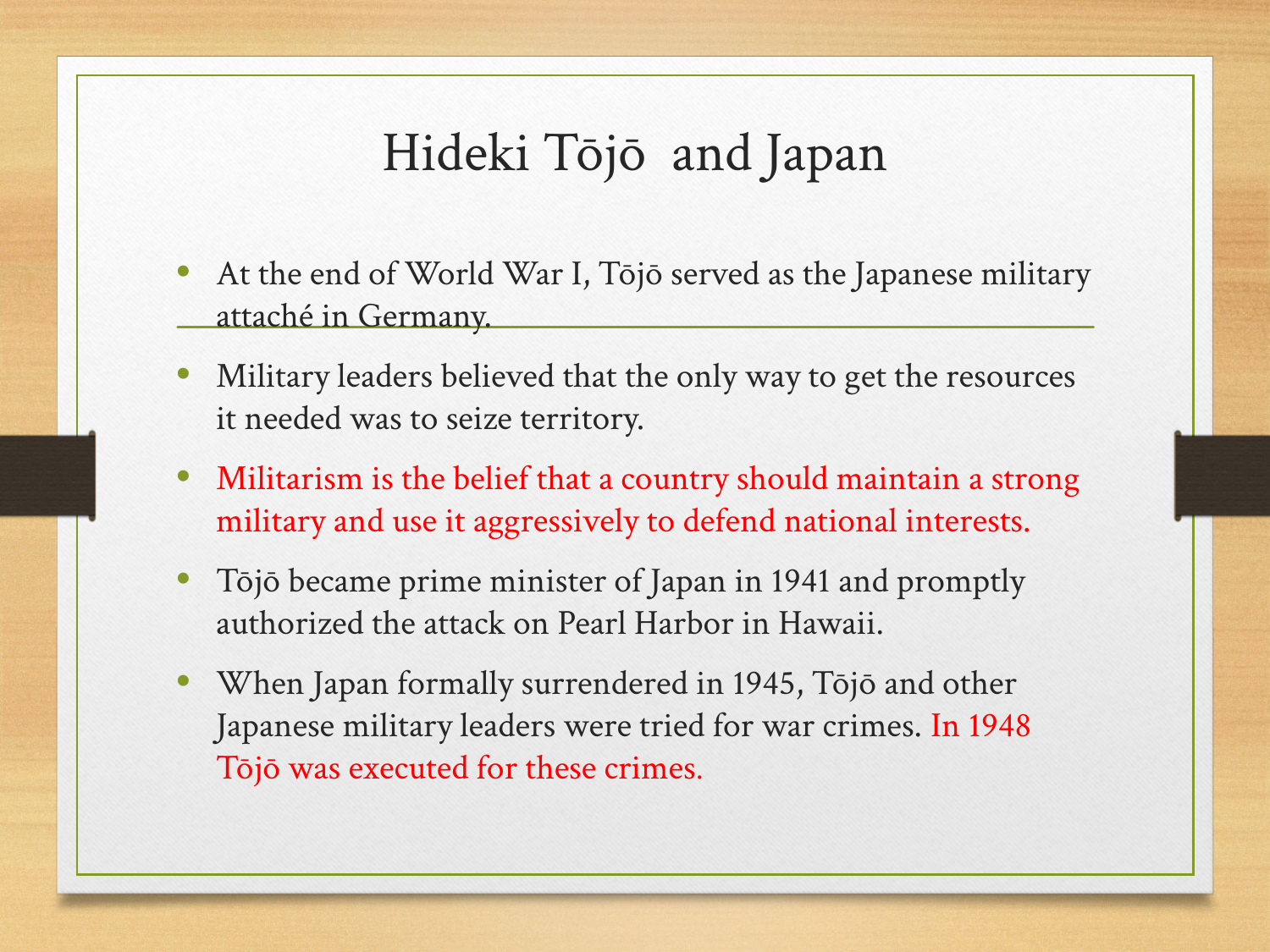

# Hideki Tōjō  and Japan
At the end of World War I, Tōjō served as the Japanese military attaché in Germany.
Military leaders believed that the only way to get the resources it needed was to seize territory.
Militarism is the belief that a country should maintain a strong military and use it aggressively to defend national interests.
Tōjō became prime minister of Japan in 1941 and promptly authorized the attack on Pearl Harbor in Hawaii.
When Japan formally surrendered in 1945, Tōjō and other Japanese military leaders were tried for war crimes. In 1948 Tōjō was executed for these crimes.